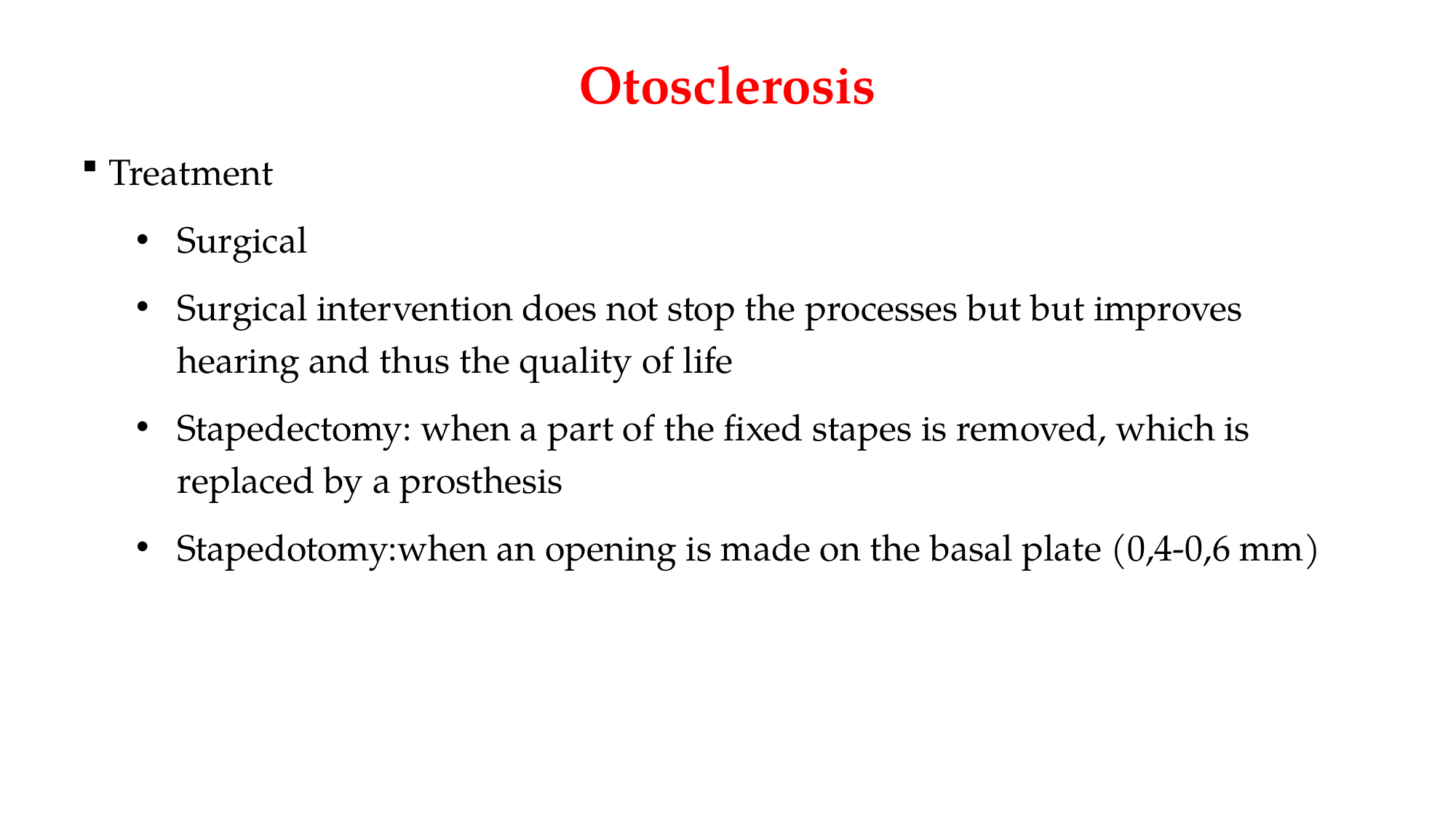

Otosclerosis
Treatment
Surgical
Surgical intervention does not stop the processes but but improves hearing and thus the quality of life
Stapedectomy: when a part of the fixed stapes is removed, which is replaced by a prosthesis
Stapedotomy:when an opening is made on the basal plate (0,4-0,6 mm)